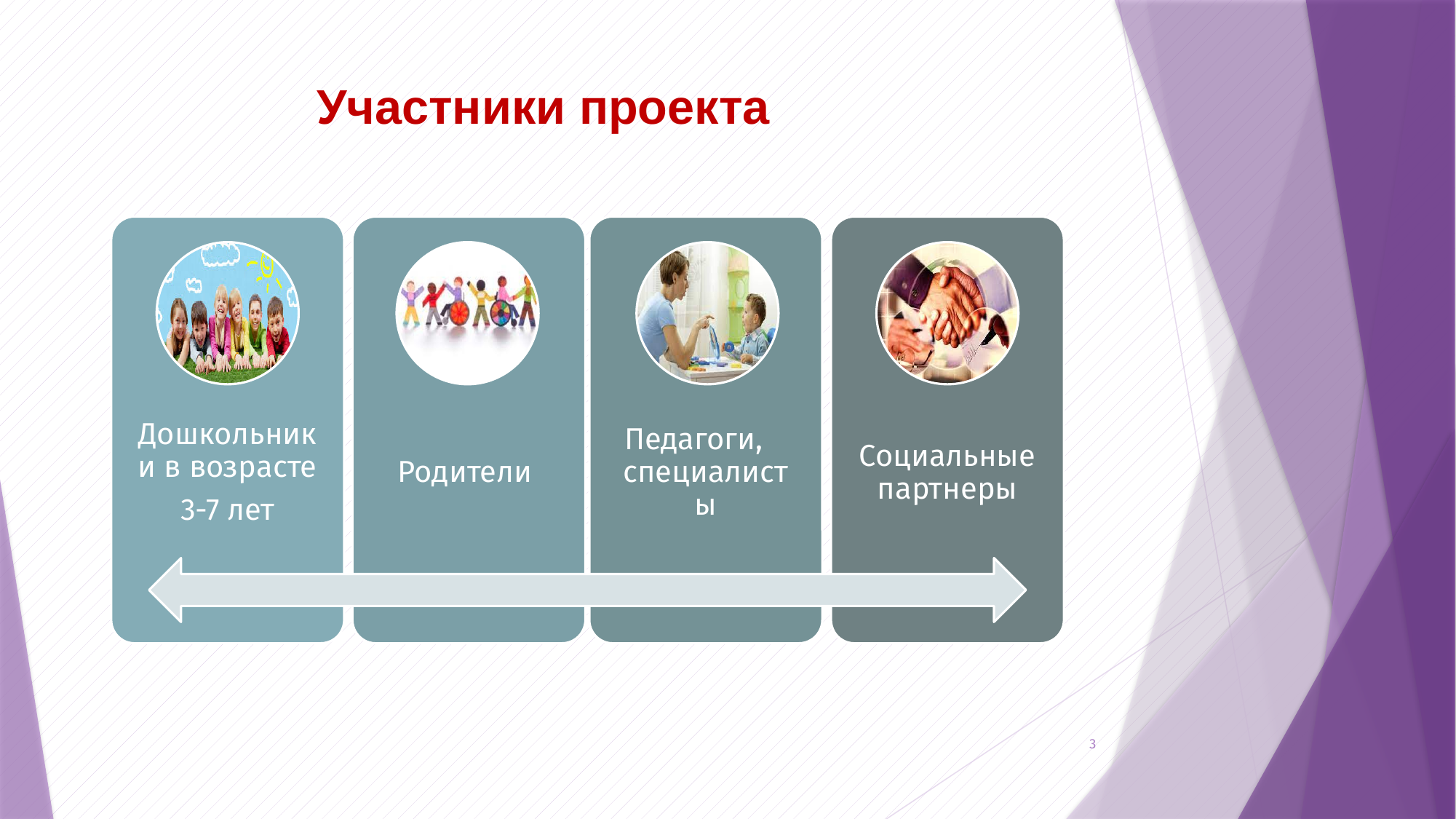

Участники проекта
Дошкольники в возрасте
3-7 лет
Родители
Педагоги,    специалисты
Социальные партнеры
3